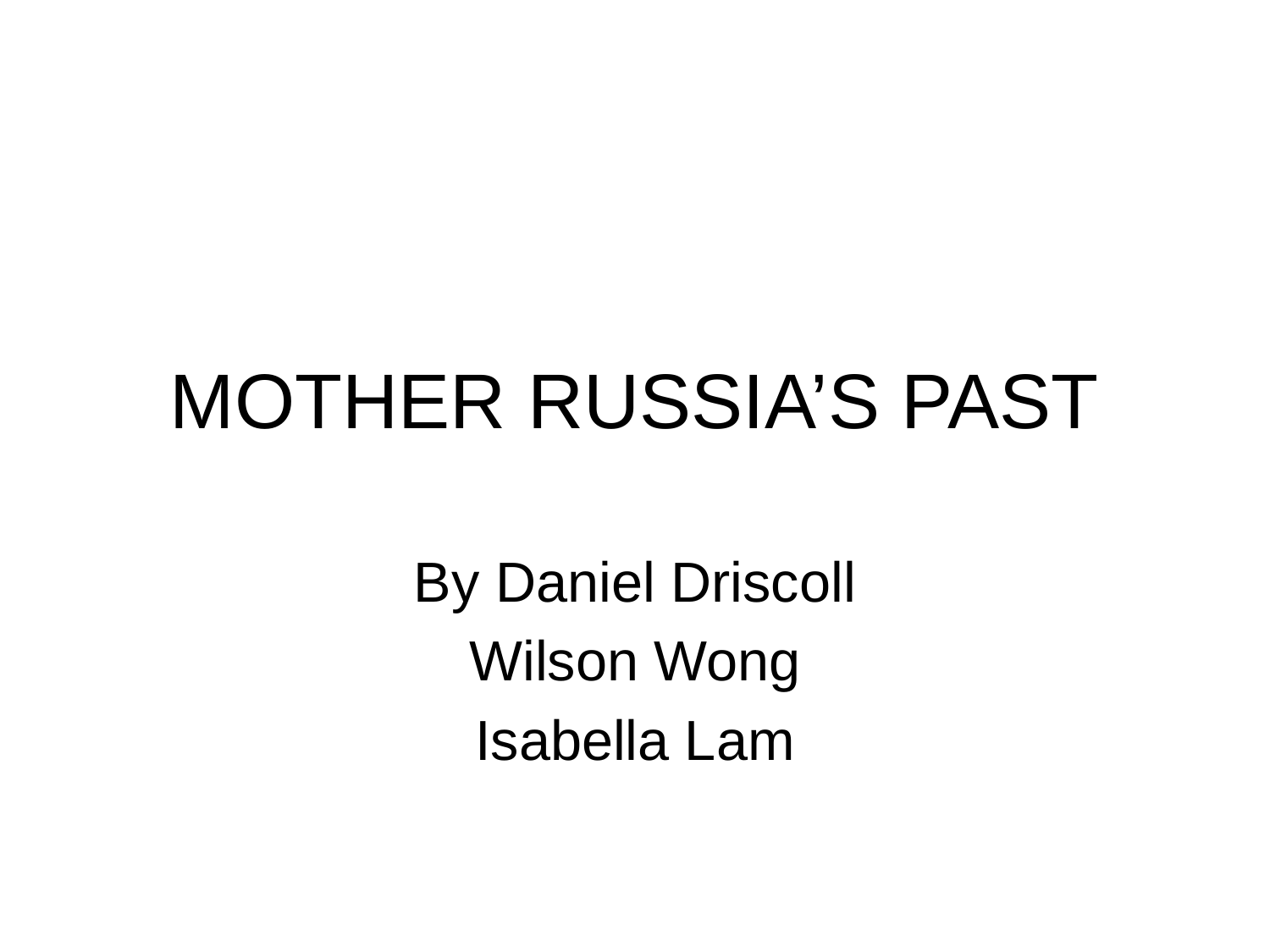

# MOTHER RUSSIA’S PAST
By Daniel Driscoll
Wilson Wong
Isabella Lam